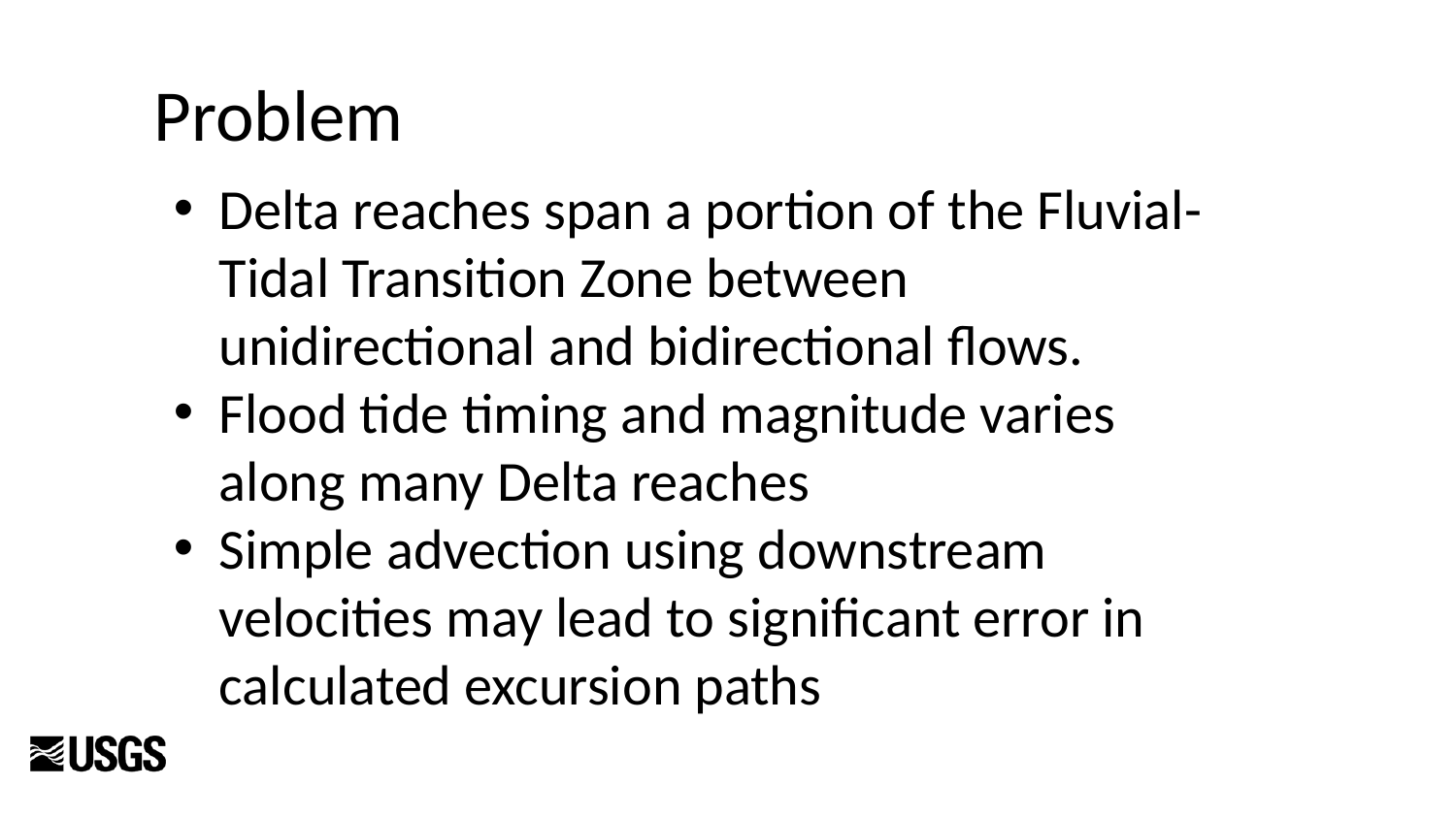

Problem
Delta reaches span a portion of the Fluvial-Tidal Transition Zone between unidirectional and bidirectional flows.
Flood tide timing and magnitude varies along many Delta reaches
Simple advection using downstream velocities may lead to significant error in calculated excursion paths